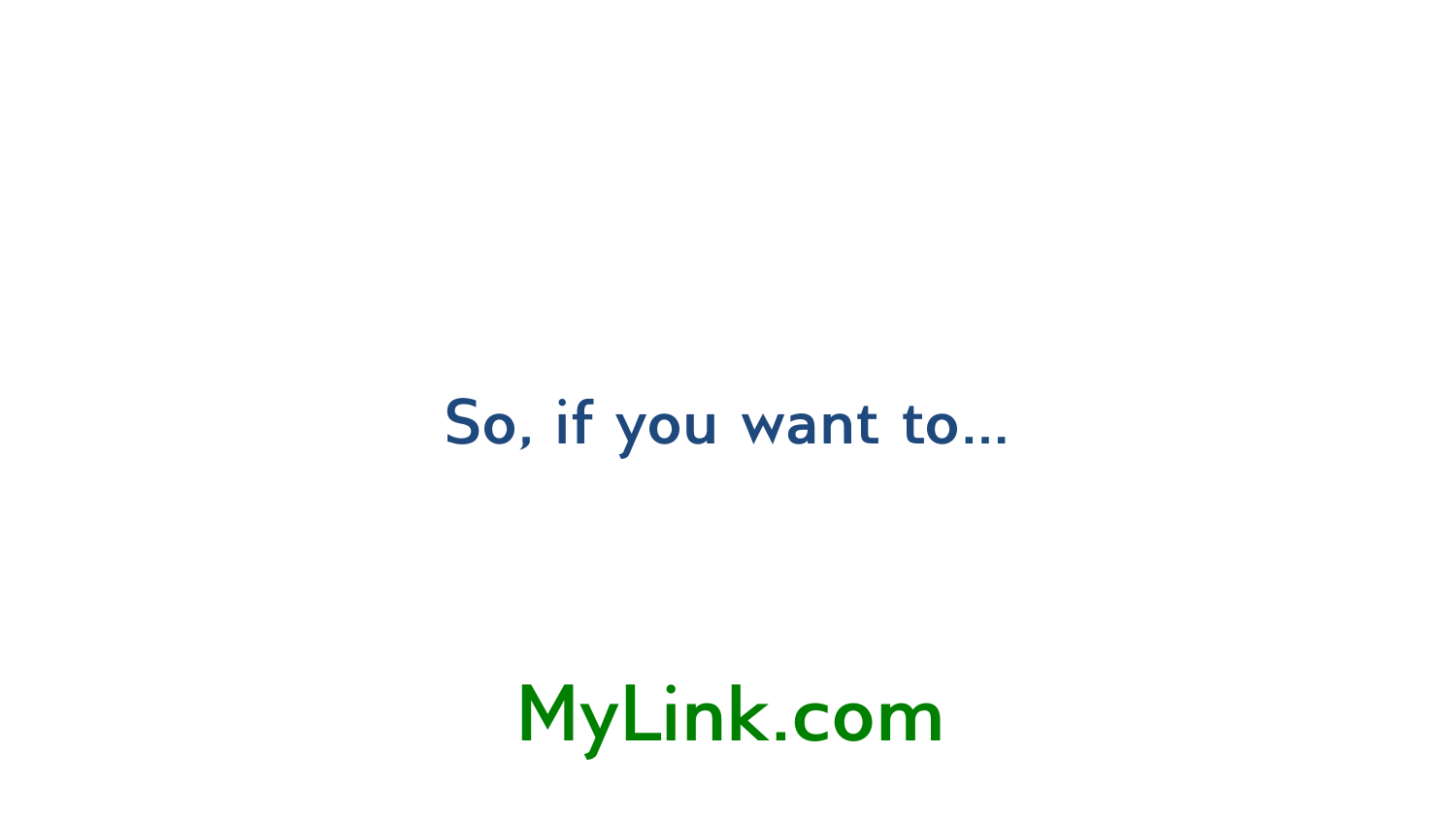

# So, if you want to…
MyLink.com